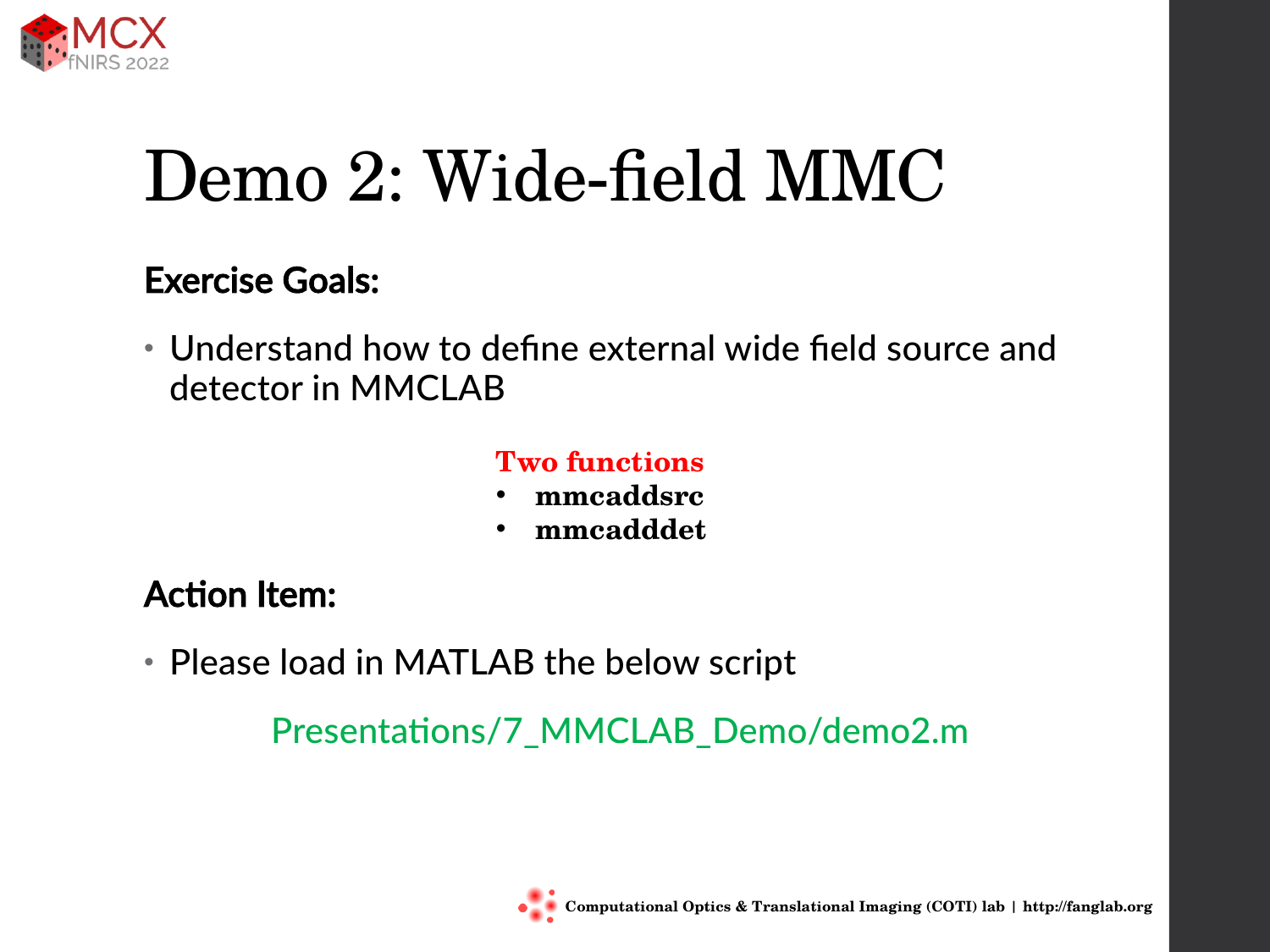

# Demo 2: Wide-field MMC
Exercise Goals:
Understand how to define external wide field source and detector in MMCLAB

Action Item:
Please load in MATLAB the below script
 	Presentations/7_MMCLAB_Demo/demo2.m

Two functions
mmcaddsrc
mmcadddet